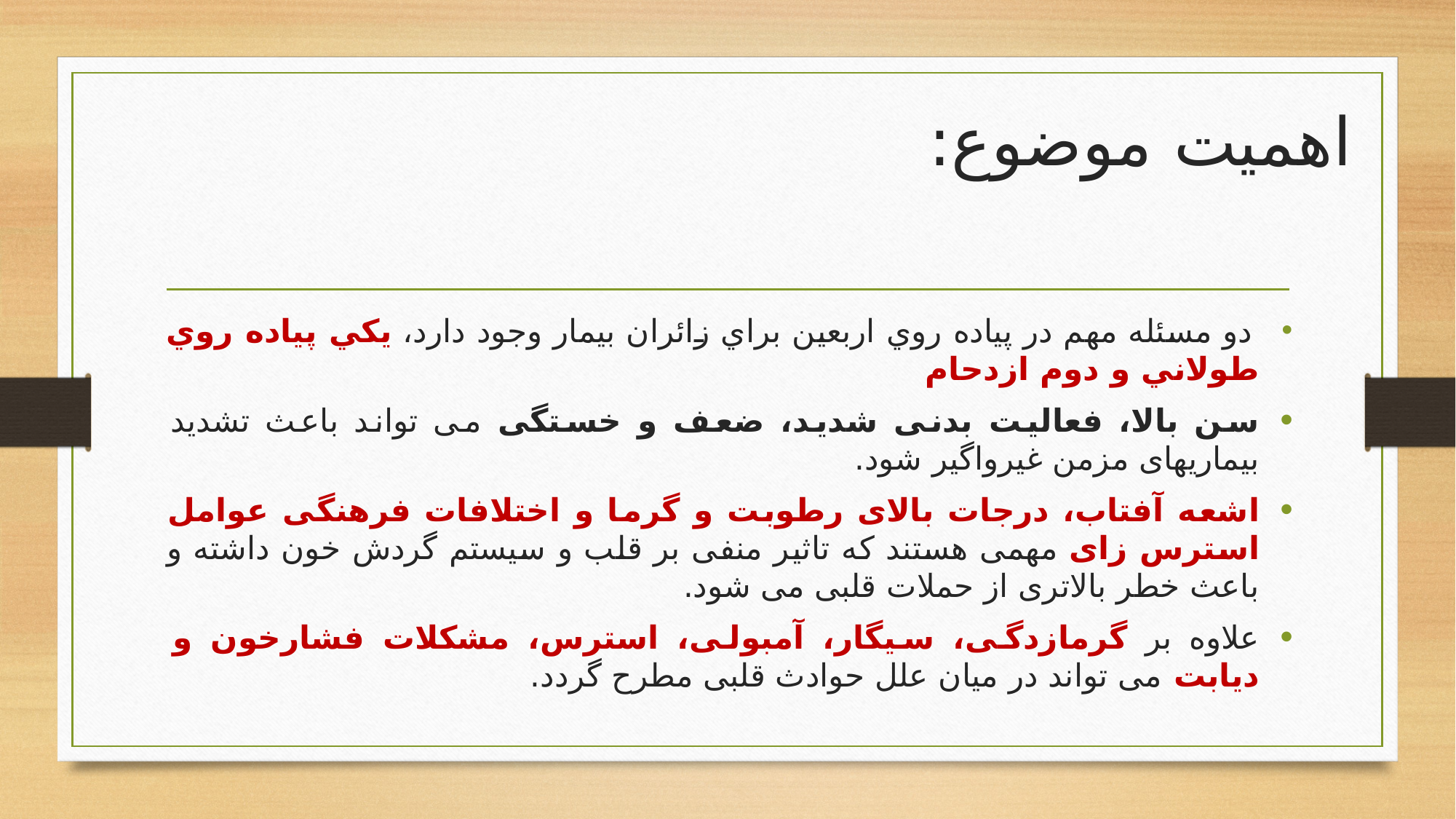

# اهمیت موضوع:
 دو مسئله مهم در پياده‌ روي اربعين براي زائران بيمار وجود دارد، يكي پياده روي طولاني و دوم ازدحام
سن بالا، فعالیت بدنی شدید، ضعف و خستگی می تواند باعث تشدید بیماریهای مزمن غیرواگیر شود.
اشعه آفتاب، درجات بالای رطوبت و گرما و اختلافات فرهنگی عوامل استرس زای مهمی هستند که تاثیر منفی بر قلب و سیستم گردش خون داشته و باعث خطر بالاتری از حملات قلبی می شود.
علاوه بر گرمازدگی، سیگار، آمبولی، استرس، مشکلات فشارخون و دیابت می تواند در میان علل حوادث قلبی مطرح گردد.